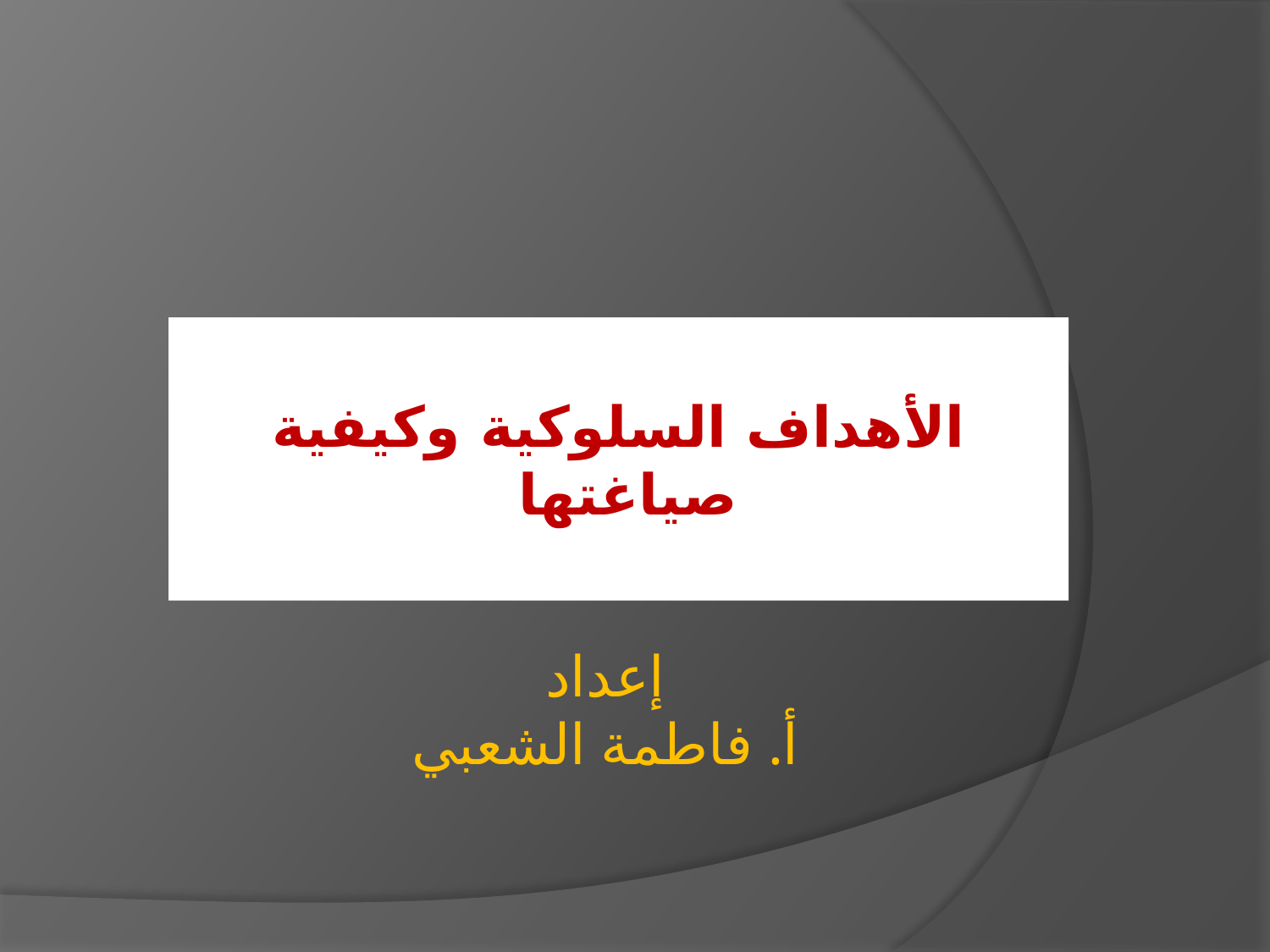

# الأهداف السلوكية وكيفية صياغتها

إعداد
أ. فاطمة الشعبي